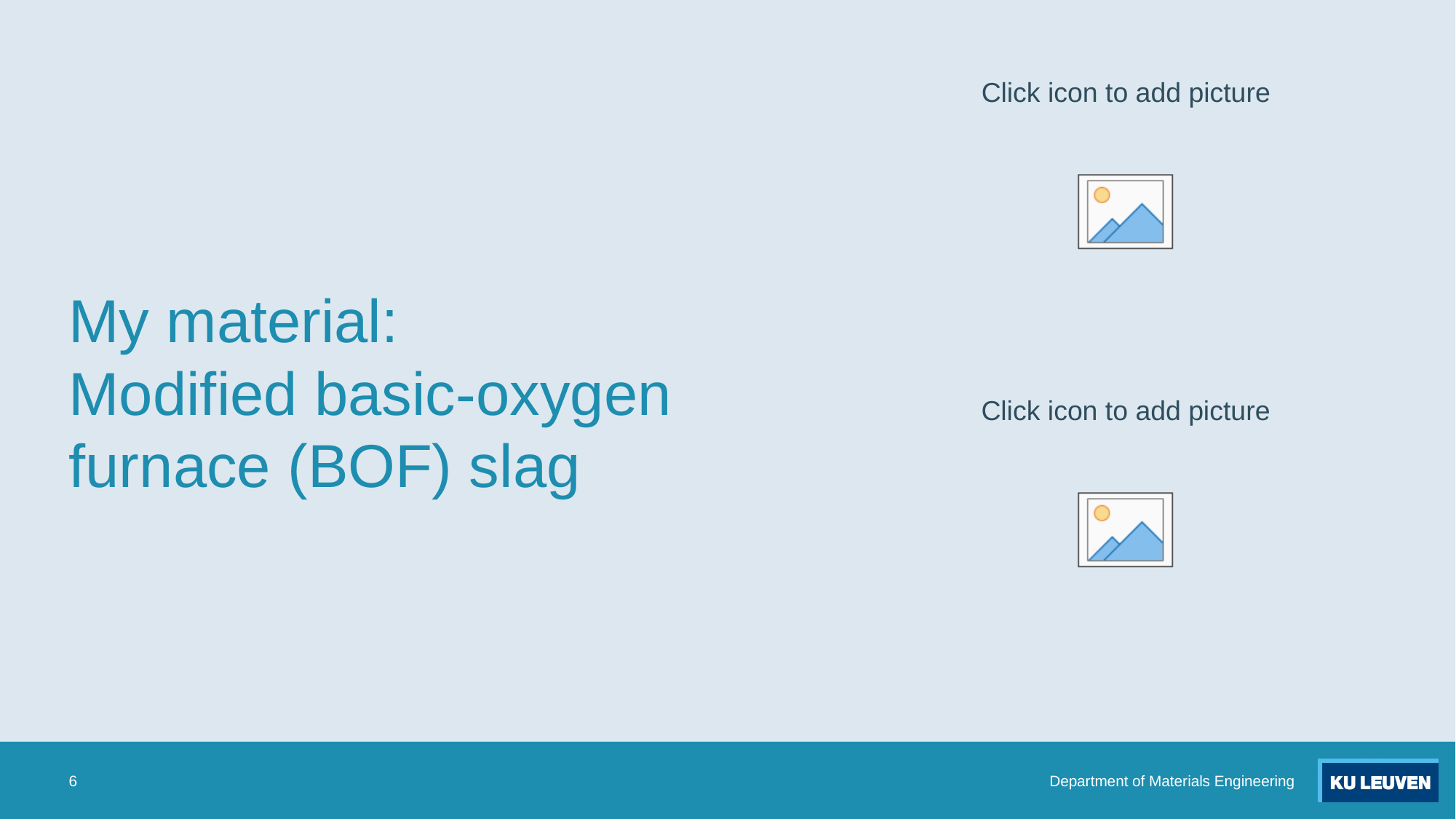

# My material: Modified basic-oxygen furnace (BOF) slag

6
Department of Materials Engineering